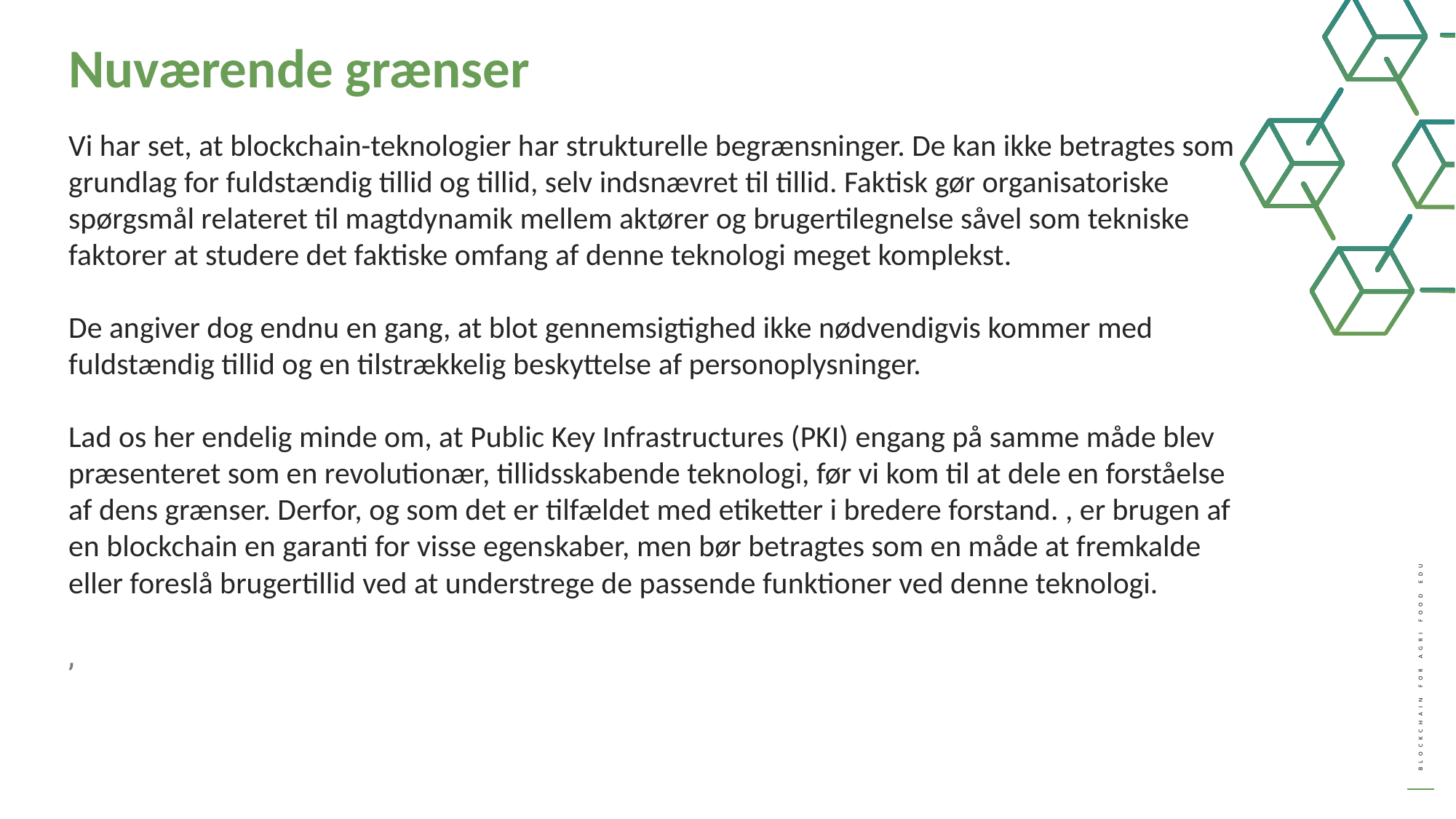

Nuværende grænser

Vi har set, at blockchain-teknologier har strukturelle begrænsninger. De kan ikke betragtes som grundlag for fuldstændig tillid og tillid, selv indsnævret til tillid. Faktisk gør organisatoriske spørgsmål relateret til magtdynamik mellem aktører og brugertilegnelse såvel som tekniske faktorer at studere det faktiske omfang af denne teknologi meget komplekst.

De angiver dog endnu en gang, at blot gennemsigtighed ikke nødvendigvis kommer med fuldstændig tillid og en tilstrækkelig beskyttelse af personoplysninger.

Lad os her endelig minde om, at Public Key Infrastructures (PKI) engang på samme måde blev præsenteret som en revolutionær, tillidsskabende teknologi, før vi kom til at dele en forståelse af dens grænser.​ Derfor, og som det er tilfældet med etiketter i bredere forstand. , er brugen af ​​en blockchain en garanti for visse egenskaber, men bør betragtes som en måde at fremkalde eller foreslå brugertillid ved at understrege de passende funktioner ved denne teknologi.

,